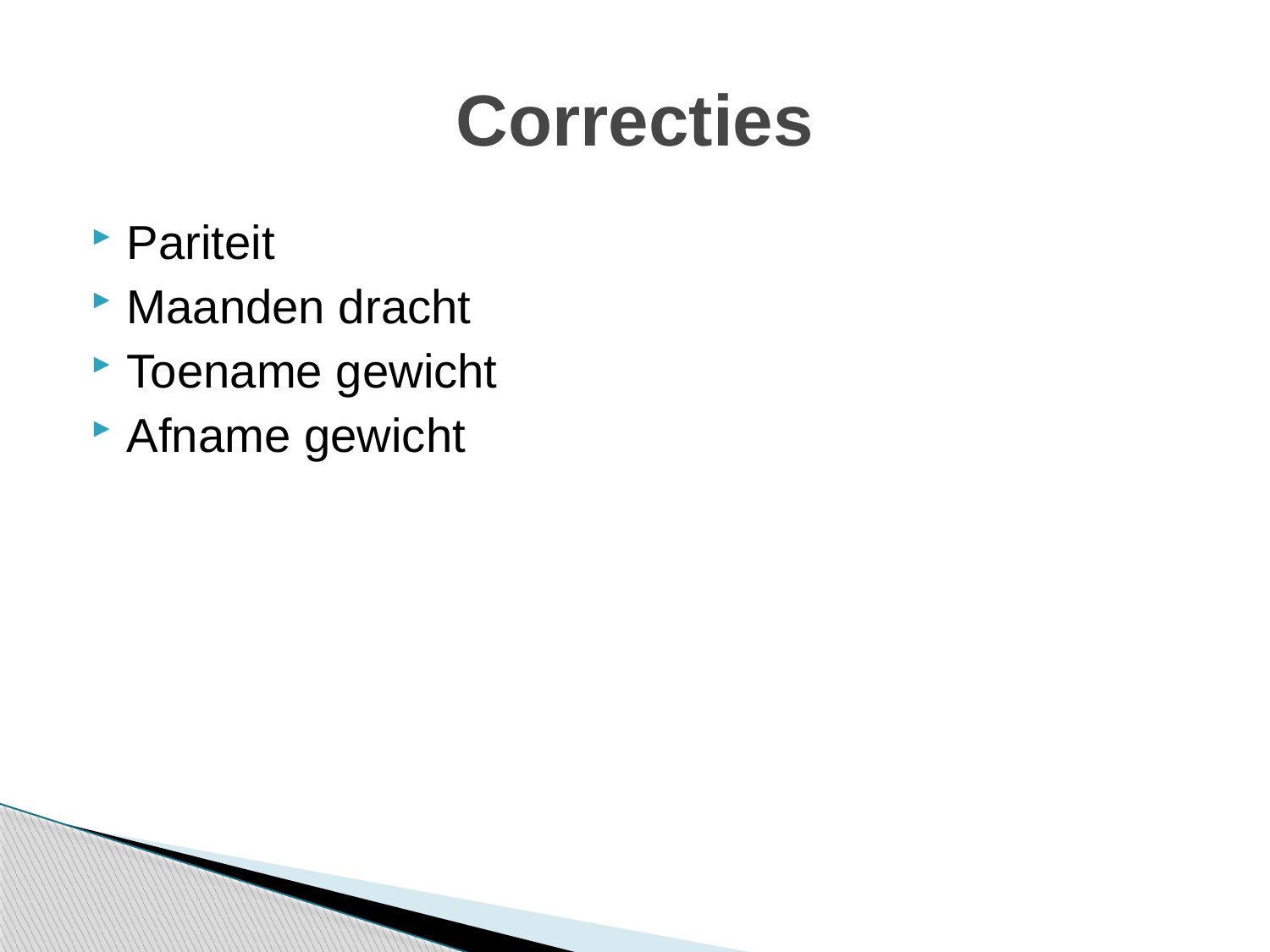

# Correcties
Pariteit
Maanden dracht
Toename gewicht
Afname gewicht